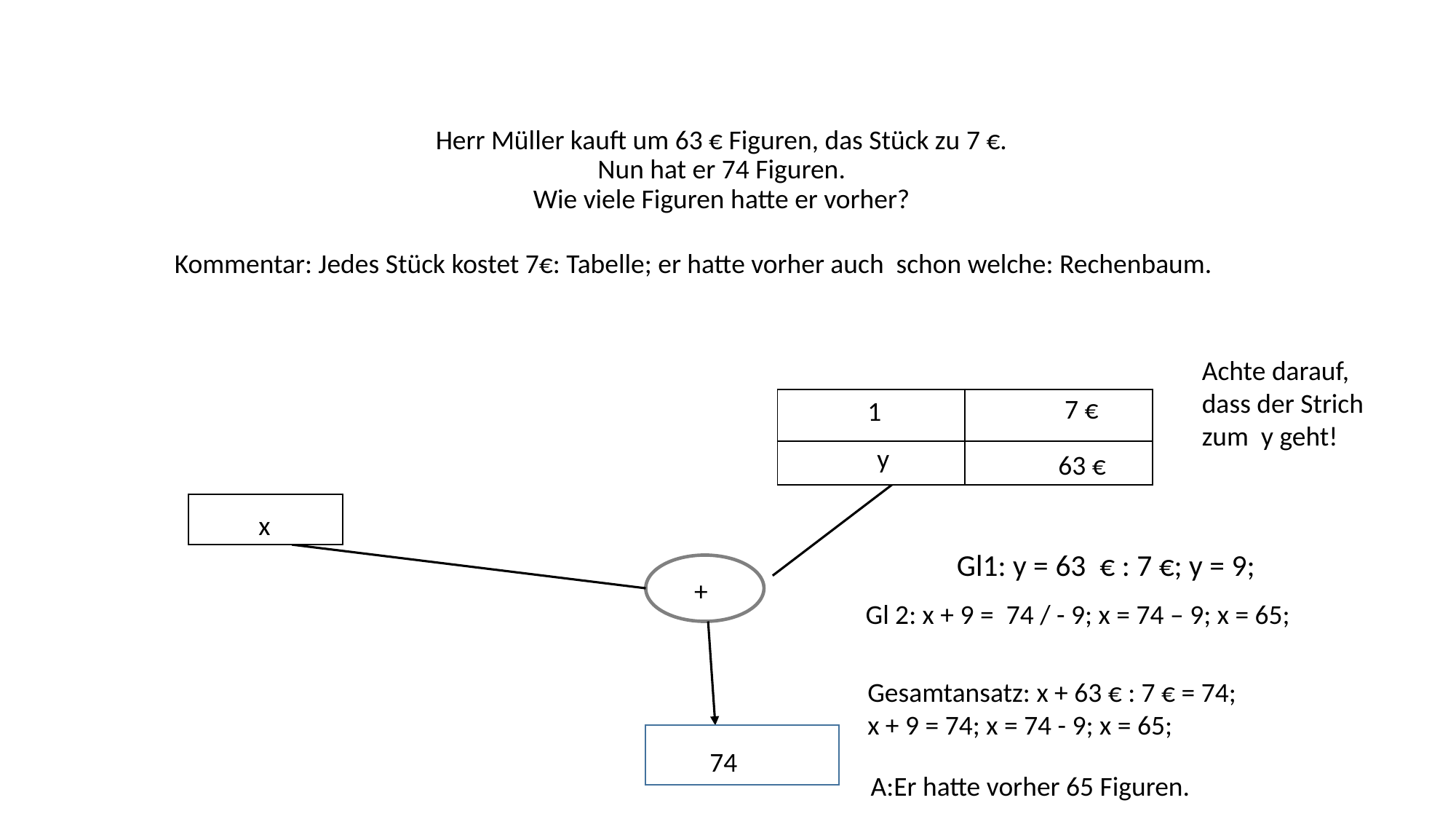

# Herr Müller kauft um 63 € Figuren, das Stück zu 7 €. Nun hat er 74 Figuren. Wie viele Figuren hatte er vorher?
Kommentar: Jedes Stück kostet 7€: Tabelle; er hatte vorher auch  schon welche: Rechenbaum.
Achte darauf, dass der Strich zum  y geht!
 7 €
1
|  |  |
| --- | --- |
|  |  |
y
63 €

x
Gl1: y = 63  € : 7 €; y = 9;

+
Gl 2: x + 9 =  74 / - 9; x = 74 – 9; x = 65;
Gesamtansatz: x + 63 € : 7 € = 74;
x + 9 = 74; x = 74 - 9; x = 65;

74
A:Er hatte vorher 65 Figuren.